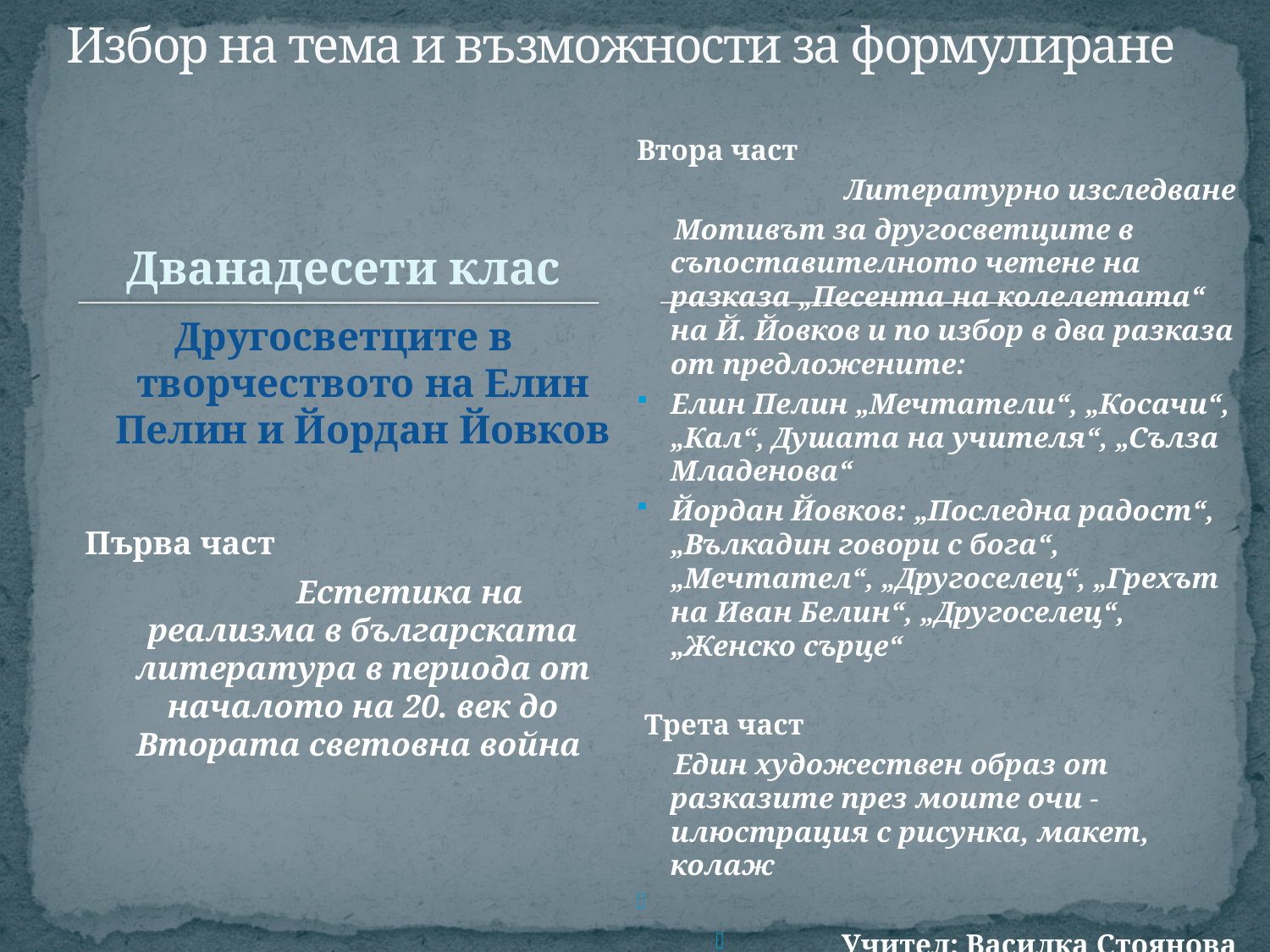

# Избор на тема и възможности за формулиране
Втора част
                            Литературно изследване
     Мотивът за другосветците в съпоставителното четене на разказа „Песента на колелетата“ на Й. Йовков и по избор в два разказа от предложените:
Елин Пелин „Мечтатели“, „Косачи“, „Кал“, Душата на учителя“, „Сълза Младенова“
Йордан Йовков: „Последна радост“, „Вълкадин говори с бога“, „Мечтател“, „Другоселец“, „Грехът на Иван Белин“, „Другоселец“, „Женско сърце“

 Трета част
     Един художествен образ от разказите през моите очи - илюстрация с рисунка, макет, колаж

Учител: Василка Стоянова
Дванадесети клас
Другосветците в творчеството на Елин Пелин и Йордан Йовков

 Първа част
                Естетика на реализма в българската литература в периода от началото на 20. век до Втората световна война